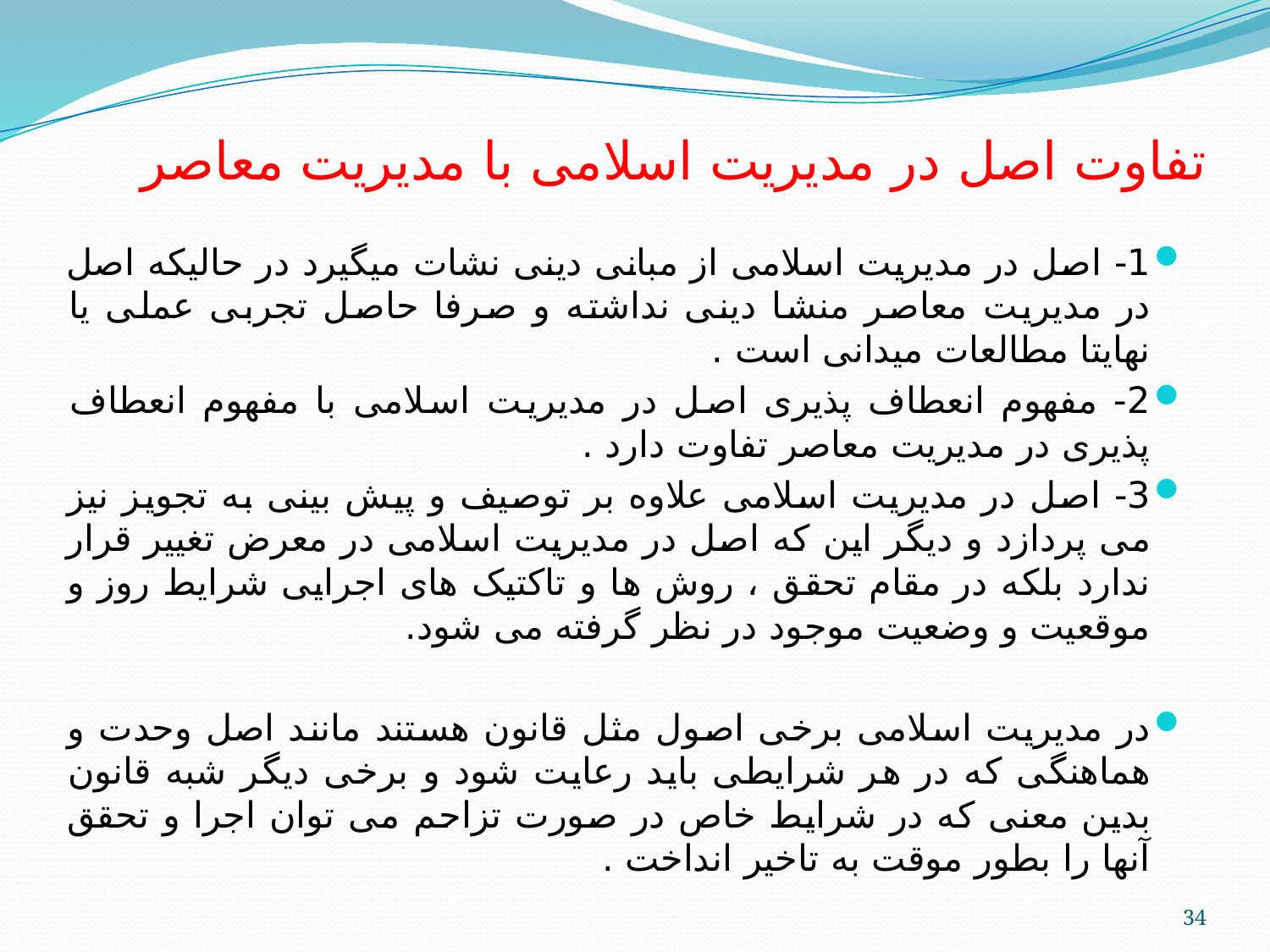

# تفاوت اصل در مدیریت اسلامی با مدیریت معاصر
1- اصل در مدیریت اسلامی از مبانی دینی نشات میگیرد در حالیکه اصل در مدیریت معاصر منشا دینی نداشته و صرفا حاصل تجربی عملی یا نهایتا مطالعات میدانی است .
2- مفهوم انعطاف پذیری اصل در مدیریت اسلامی با مفهوم انعطاف پذیری در مدیریت معاصر تفاوت دارد .
3- اصل در مدیریت اسلامی علاوه بر توصیف و پیش بینی به تجویز نیز می پردازد و دیگر این که اصل در مدیریت اسلامی در معرض تغییر قرار ندارد بلکه در مقام تحقق ، روش ها و تاکتیک های اجرایی شرایط روز و موقعیت و وضعیت موجود در نظر گرفته می شود.

در مدیریت اسلامی برخی اصول مثل قانون هستند مانند اصل وحدت و هماهنگی که در هر شرایطی باید رعایت شود و برخی دیگر شبه قانون بدین معنی که در شرایط خاص در صورت تزاحم می توان اجرا و تحقق آنها را بطور موقت به تاخیر انداخت .
34